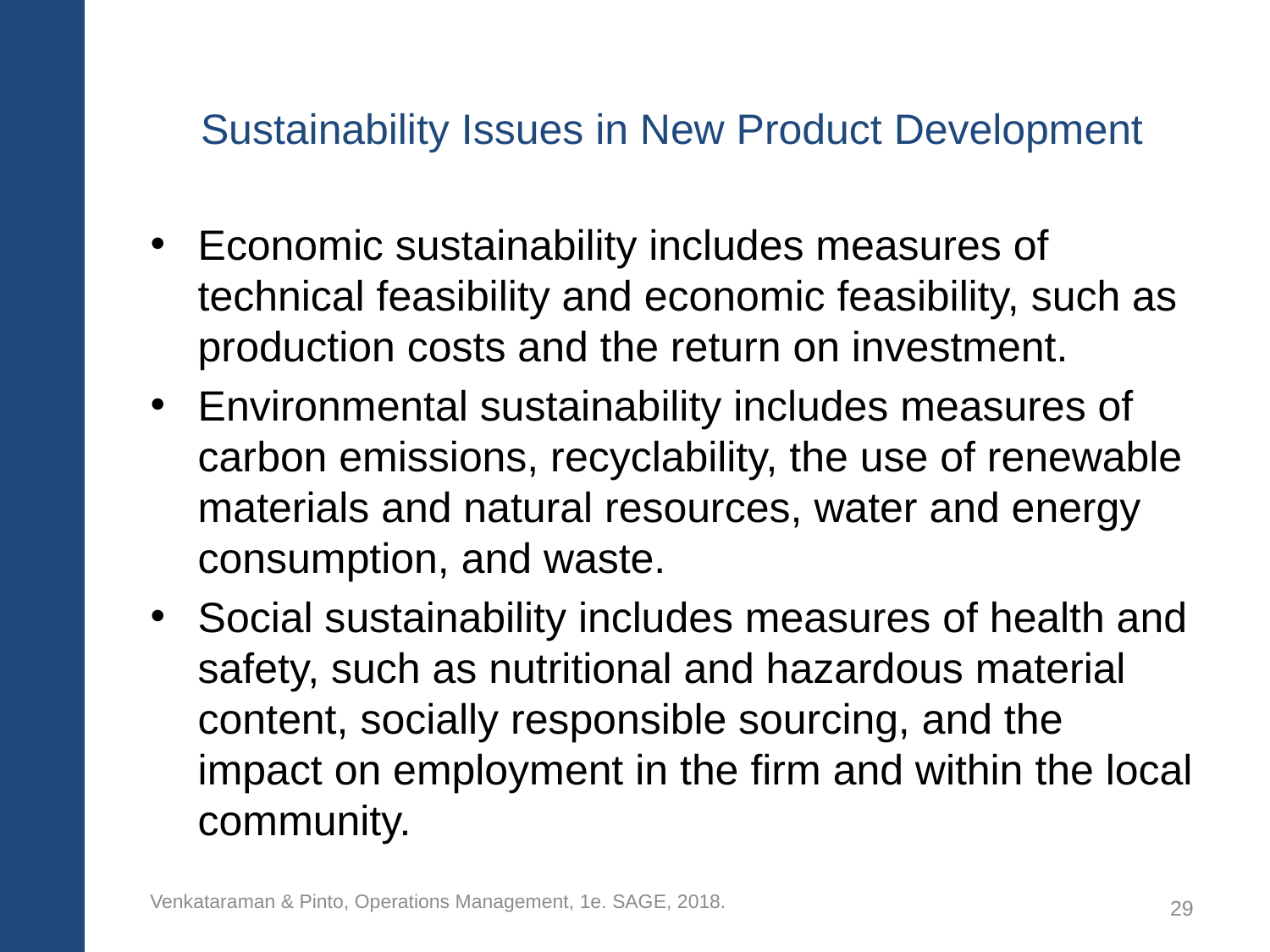

# Sustainability Issues in New Product Development
Economic sustainability includes measures of technical feasibility and economic feasibility, such as production costs and the return on investment.
Environmental sustainability includes measures of carbon emissions, recyclability, the use of renewable materials and natural resources, water and energy consumption, and waste.
Social sustainability includes measures of health and safety, such as nutritional and hazardous material content, socially responsible sourcing, and the impact on employment in the firm and within the local community.
Venkataraman & Pinto, Operations Management, 1e. SAGE, 2018.
29